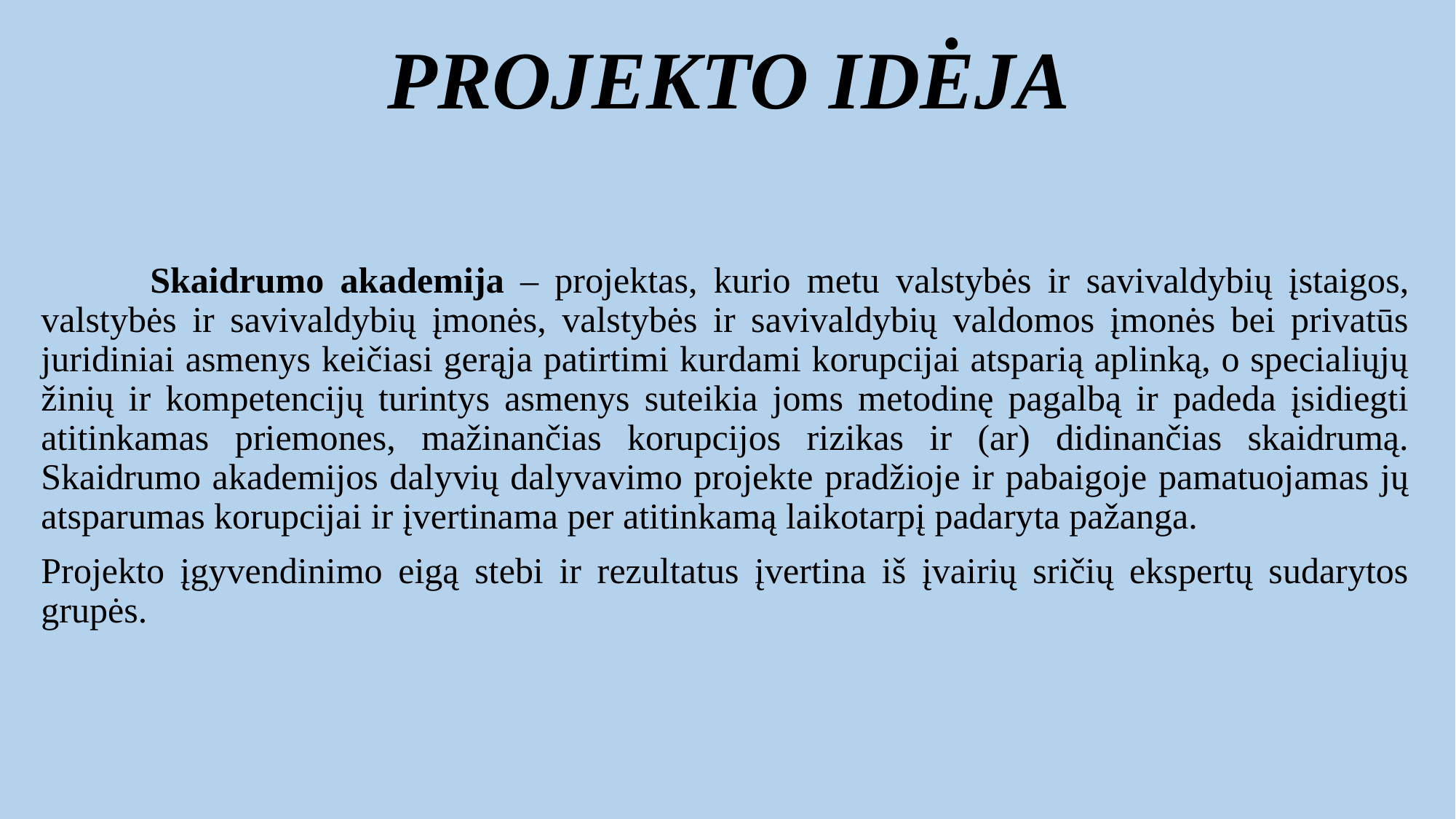

# PROJEKTO IDĖJA
	Skaidrumo akademija – projektas, kurio metu valstybės ir savivaldybių įstaigos, valstybės ir savivaldybių įmonės, valstybės ir savivaldybių valdomos įmonės bei privatūs juridiniai asmenys keičiasi gerąja patirtimi kurdami korupcijai atsparią aplinką, o specialiųjų žinių ir kompetencijų turintys asmenys suteikia joms metodinę pagalbą ir padeda įsidiegti atitinkamas priemones, mažinančias korupcijos rizikas ir (ar) didinančias skaidrumą. Skaidrumo akademijos dalyvių dalyvavimo projekte pradžioje ir pabaigoje pamatuojamas jų atsparumas korupcijai ir įvertinama per atitinkamą laikotarpį padaryta pažanga.
Projekto įgyvendinimo eigą stebi ir rezultatus įvertina iš įvairių sričių ekspertų sudarytos grupės.